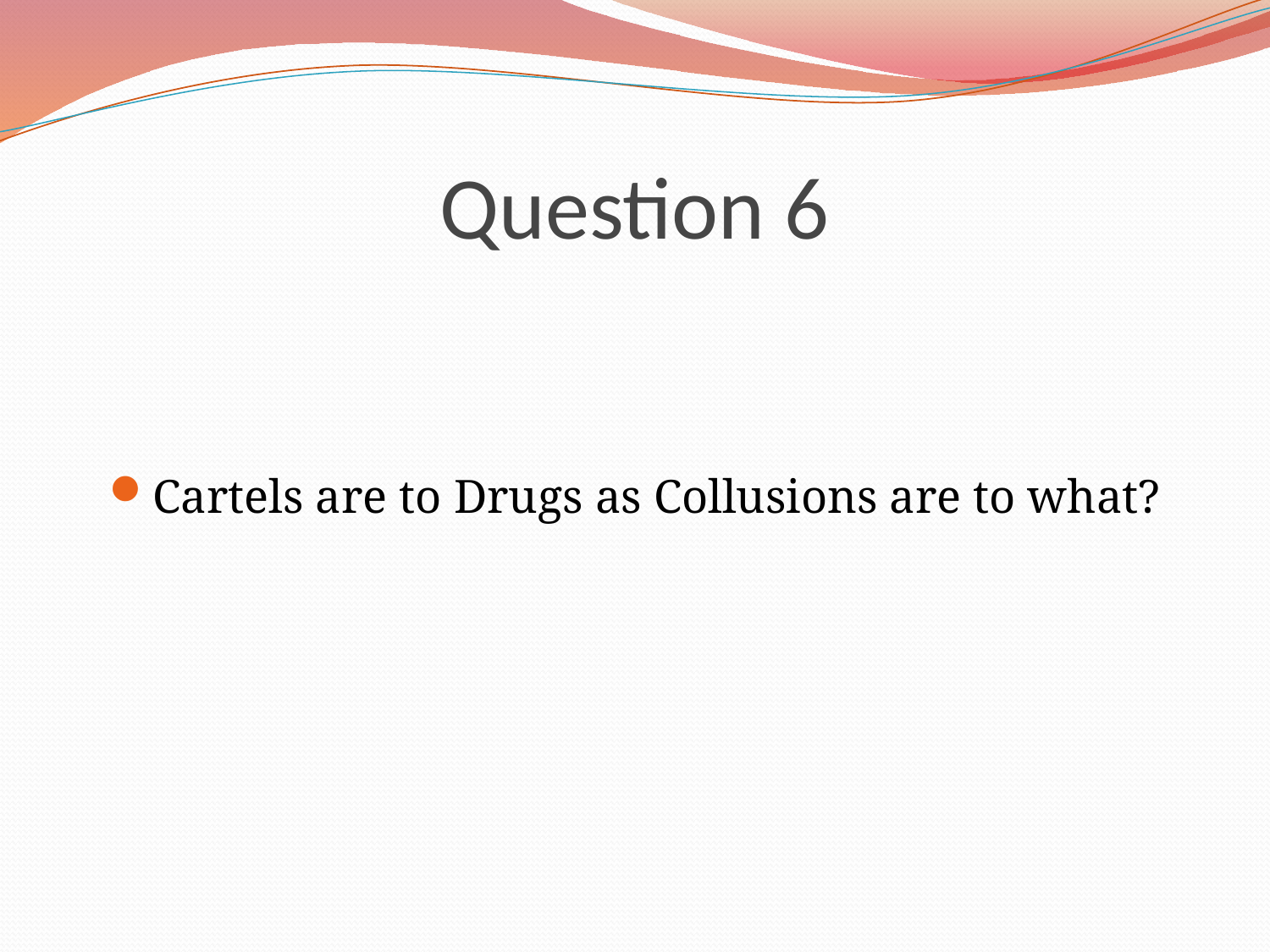

# Question 6

Cartels are to Drugs as Collusions are to what?